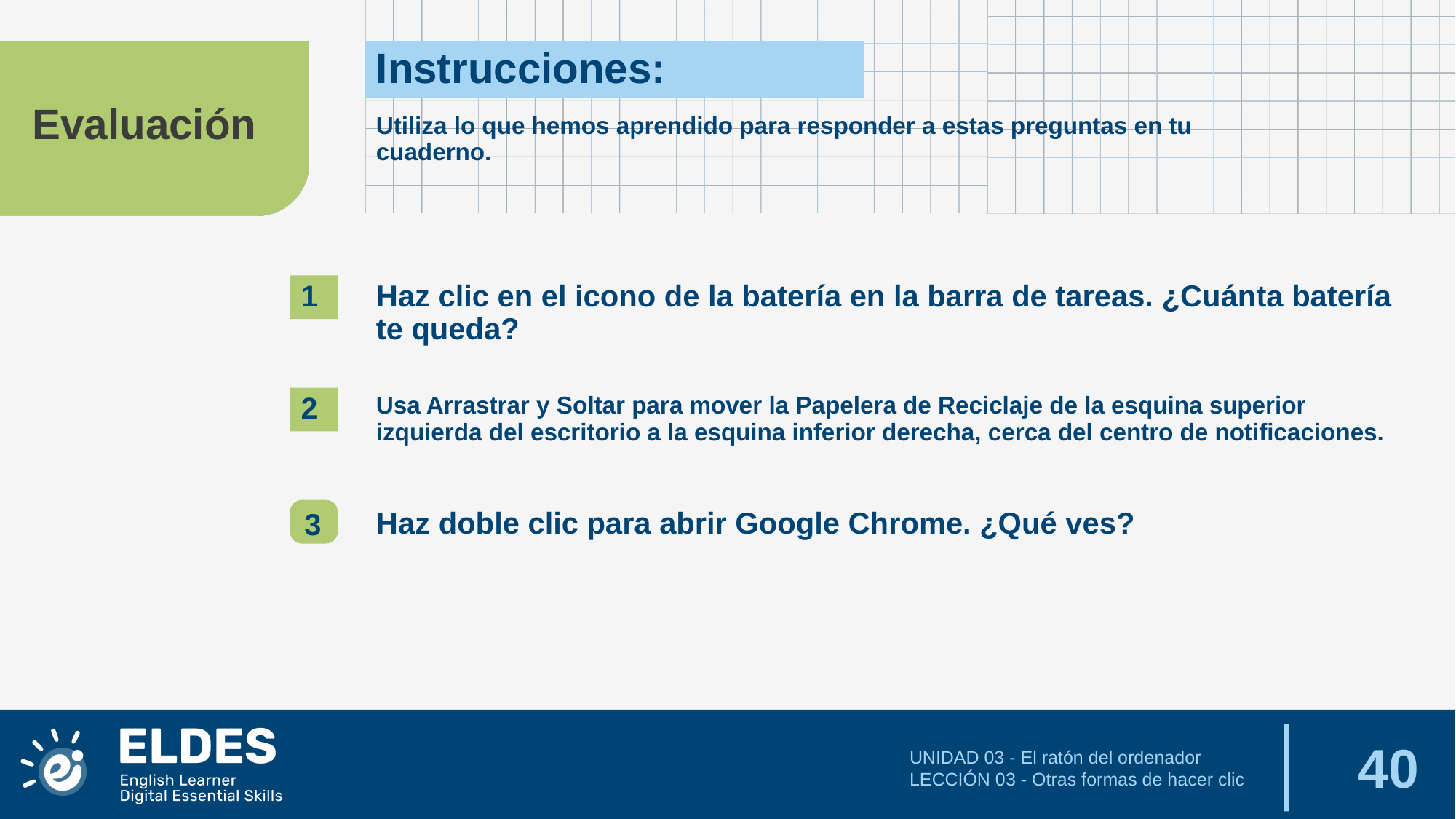

Instrucciones:
Evaluación
Utiliza lo que hemos aprendido para responder a estas preguntas en tu cuaderno.
1
Haz clic en el icono de la batería en la barra de tareas. ¿Cuánta batería te queda?
2
Usa Arrastrar y Soltar para mover la Papelera de Reciclaje de la esquina superior izquierda del escritorio a la esquina inferior derecha, cerca del centro de notificaciones.
3
Haz doble clic para abrir Google Chrome. ¿Qué ves?
40
UNIDAD 03 - El ratón del ordenador
LECCIÓN 03 - Otras formas de hacer clic